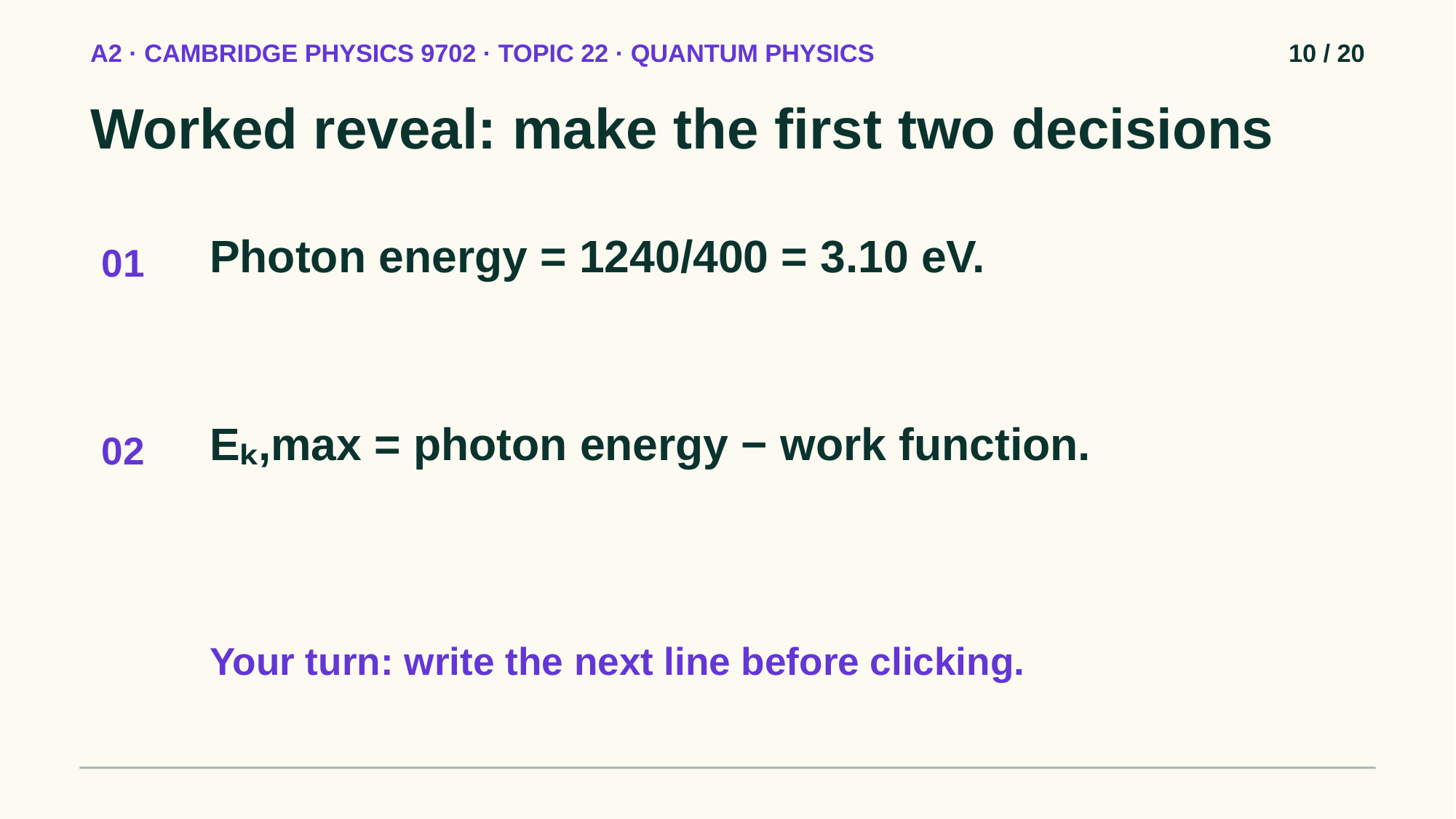

A2 · CAMBRIDGE PHYSICS 9702 · TOPIC 22 · QUANTUM PHYSICS
10 / 20
Worked reveal: make the first two decisions
Photon energy = 1240/400 = 3.10 eV.
01
Eₖ,max = photon energy − work function.
02
Your turn: write the next line before clicking.